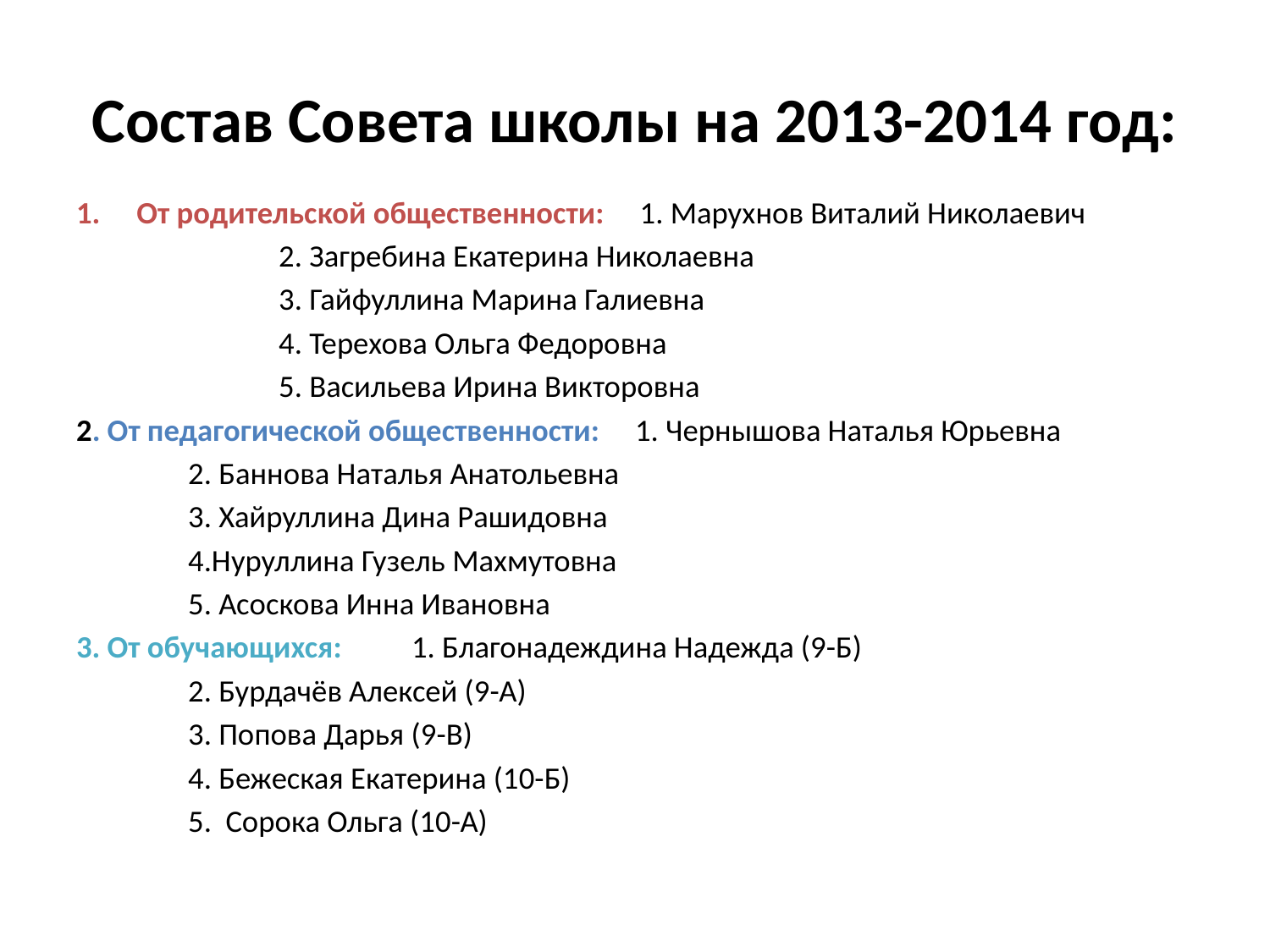

# Состав Совета школы на 2013-2014 год:
От родительской общественности:     1. Марухнов Виталий Николаевич
				             2. Загребина Екатерина Николаевна
				             3. Гайфуллина Марина Галиевна
				             4. Терехова Ольга Федоровна
				             5. Васильева Ирина Викторовна
2. От педагогической общественности:    	1. Чернышова Наталья Юрьевна
					2. Баннова Наталья Анатольевна
					3. Хайруллина Дина Рашидовна
					4.Нуруллина Гузель Махмутовна
					5. Асоскова Инна Ивановна
3. От обучающихся:	1. Благонадеждина Надежда (9-Б)
			2. Бурдачёв Алексей (9-А)
			3. Попова Дарья (9-В)
			4. Бежеская Екатерина (10-Б)
			5.  Сорока Ольга (10-А)